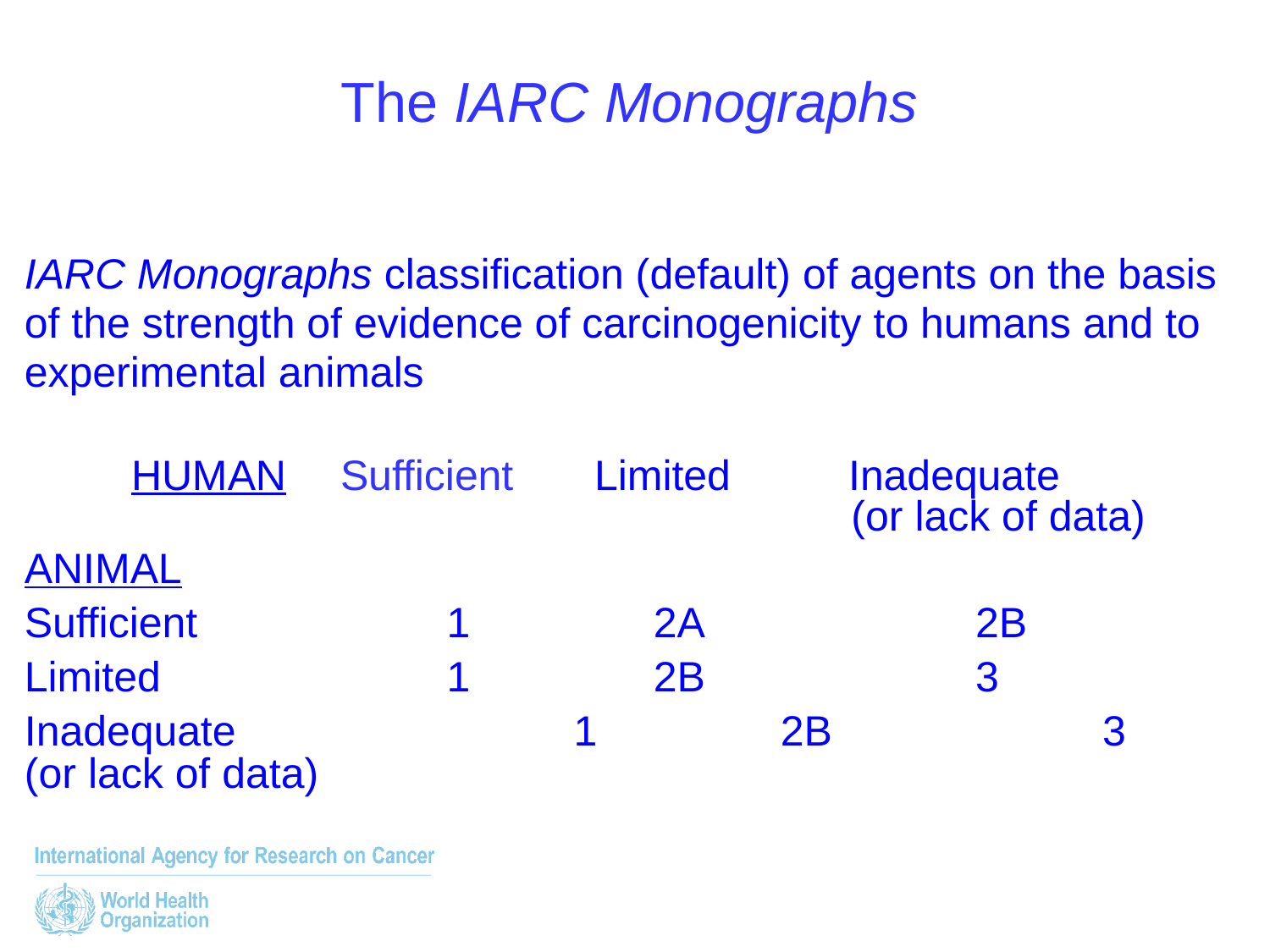

The IARC Monographs

IARC Monographs classification (default) of agents on the basis
of the strength of evidence of carcinogenicity to humans and to
experimental animals

         HUMAN	Sufficient	Limited	Inadequate							           (or lack of data)
ANIMAL
Sufficient		         1	     2A			2B
Limited		         1	     2B			3
Inadequate		         1	     2B			3
(or lack of data)